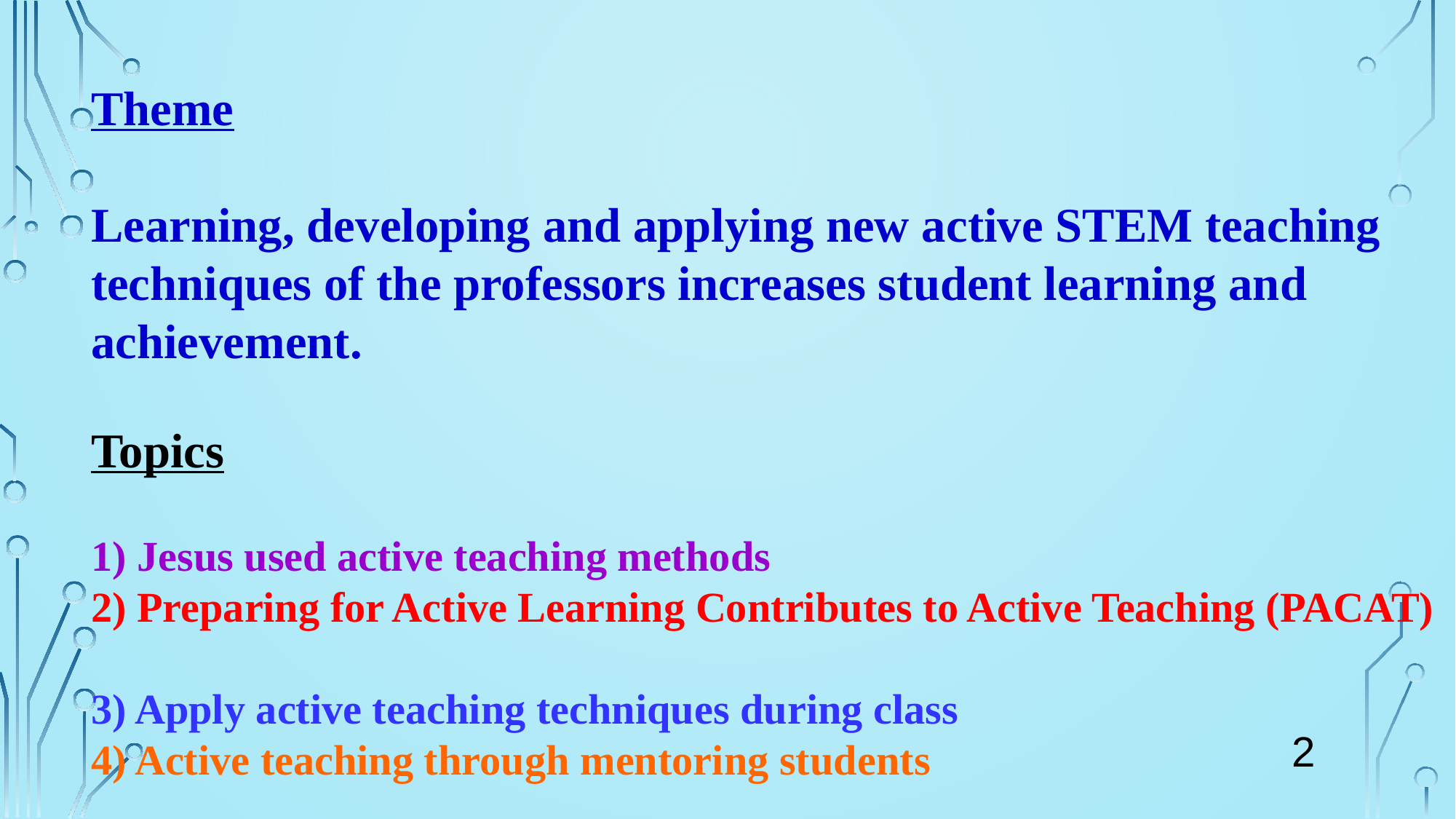

Theme

Learning, developing and applying new active STEM teaching techniques of the professors increases student learning and achievement.

Topics

1) Jesus used active teaching methods
2) Preparing for Active Learning Contributes to Active Teaching (PACAT)
3) Apply active teaching techniques during class
4) Active teaching through mentoring students

2